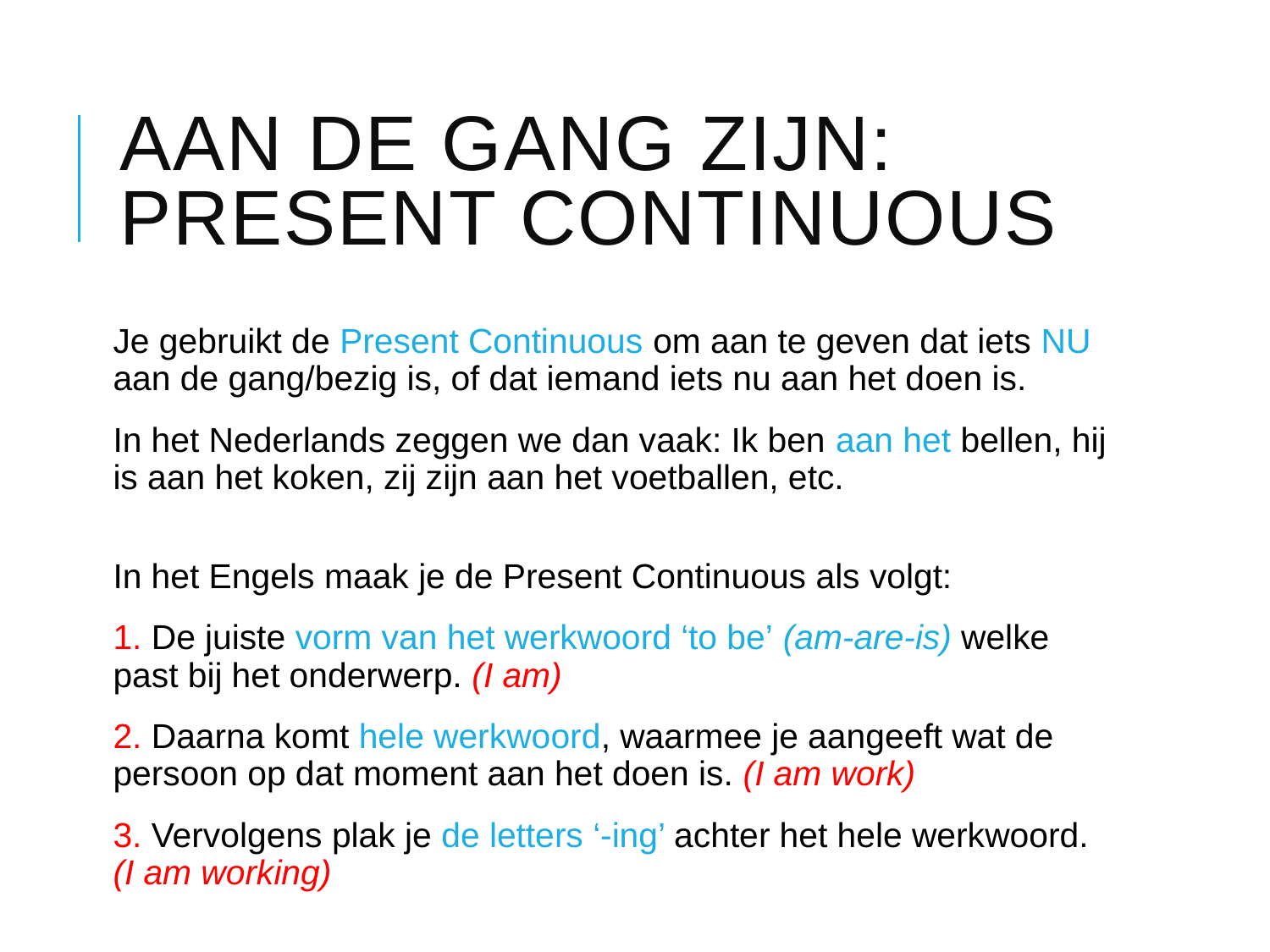

# Aan de gang zijn: present continuous
Je gebruikt de Present Continuous om aan te geven dat iets NU aan de gang/bezig is, of dat iemand iets nu aan het doen is.
In het Nederlands zeggen we dan vaak: Ik ben aan het bellen, hij is aan het koken, zij zijn aan het voetballen, etc.
In het Engels maak je de Present Continuous als volgt:
1. De juiste vorm van het werkwoord ‘to be’ (am-are-is) welke past bij het onderwerp. (I am)
2. Daarna komt hele werkwoord, waarmee je aangeeft wat de persoon op dat moment aan het doen is. (I am work)
3. Vervolgens plak je de letters ‘-ing’ achter het hele werkwoord.
(I am working)